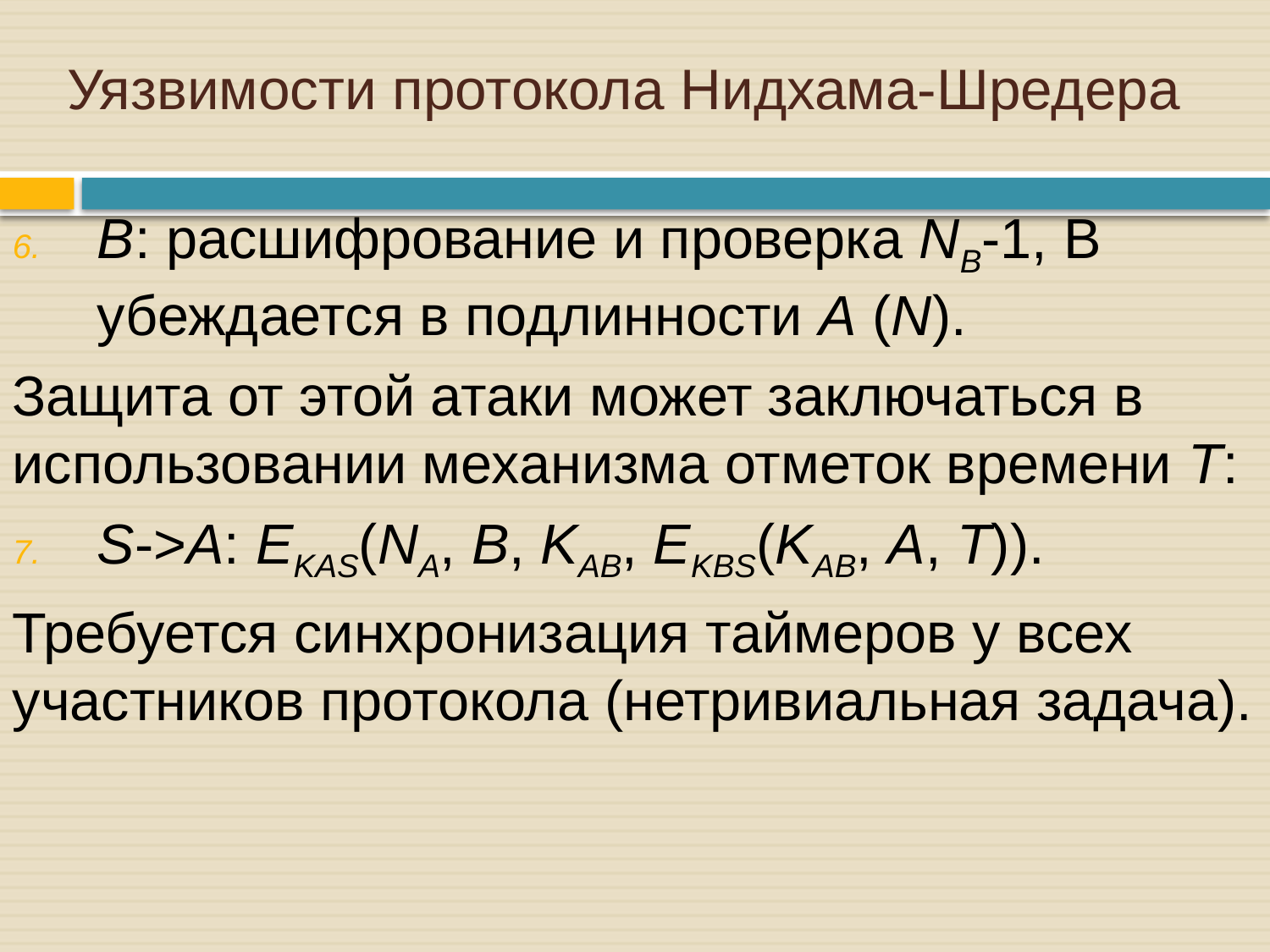

# Уязвимости протокола Нидхама-Шредера
B: расшифрование и проверка NB-1, B убеждается в подлинности A (N).
Защита от этой атаки может заключаться в использовании механизма отметок времени T:
S->A: EKAS(NA, B, KAB, EKBS(KAB, A, T)).
Требуется синхронизация таймеров у всех участников протокола (нетривиальная задача).